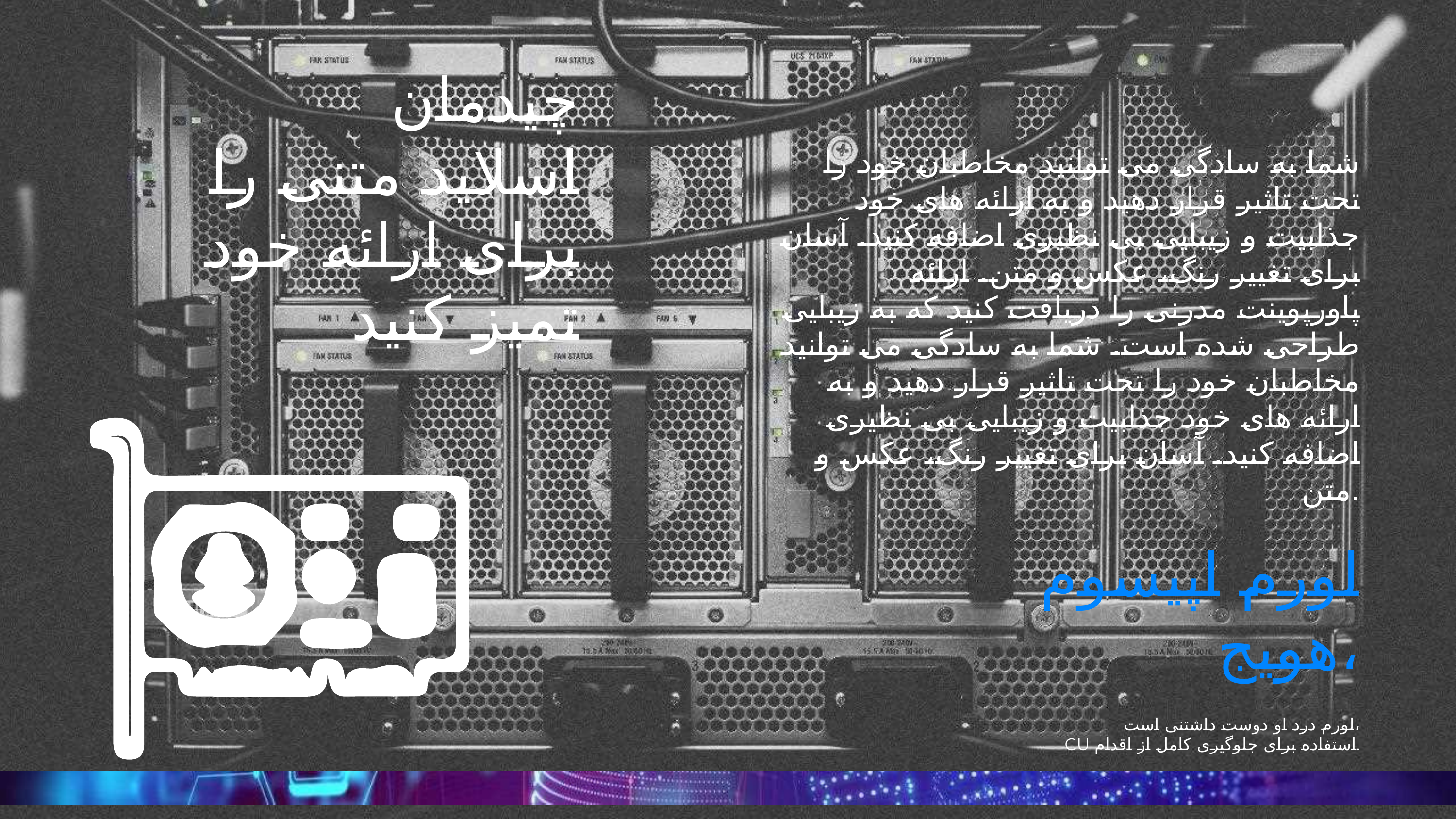

چیدمان
اسلاید متنی را برای ارائه خود تمیز کنید
شما به سادگی می توانید مخاطبان خود را تحت تاثیر قرار دهید و به ارائه های خود جذابیت و زیبایی بی نظیری اضافه کنید. آسان برای تغییر رنگ، عکس و متن. ارائه پاورپوینت مدرنی را دریافت کنید که به زیبایی طراحی شده است. شما به سادگی می توانید مخاطبان خود را تحت تاثیر قرار دهید و به ارائه های خود جذابیت و زیبایی بی نظیری اضافه کنید. آسان برای تغییر رنگ، عکس و متن.

لورم اپیسوم
هویج،

لورم درد او دوست داشتنی است،
CU استفاده برای جلوگیری کامل از اقدام.